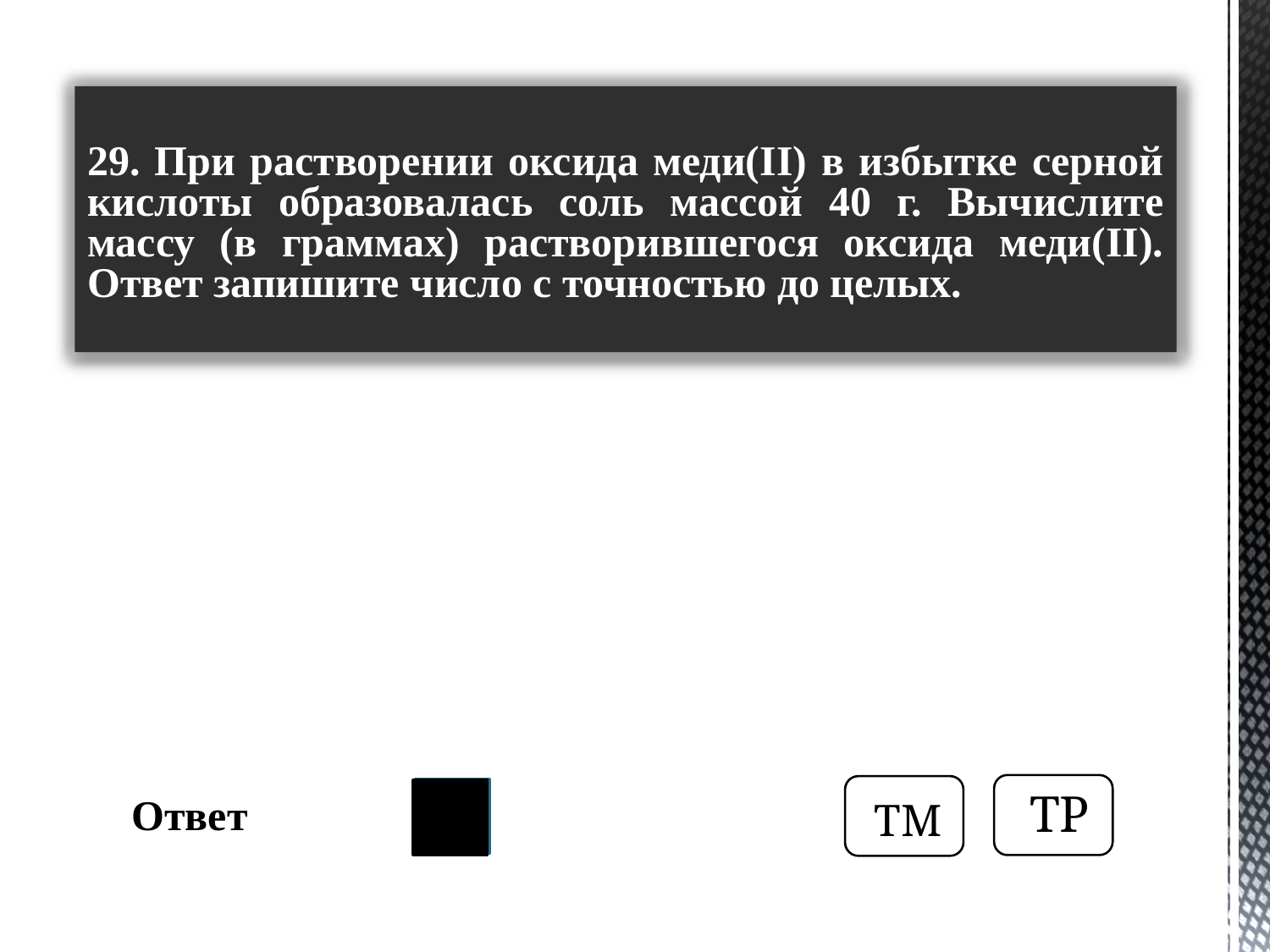

29. При растворении оксида меди(II) в избытке серной кислоты образовалась соль массой 40 г. Вычислите массу (в граммах) растворившегося оксида меди(II). Ответ запишите число с точностью до целых.

ТР
ТМ
20

   Ответ